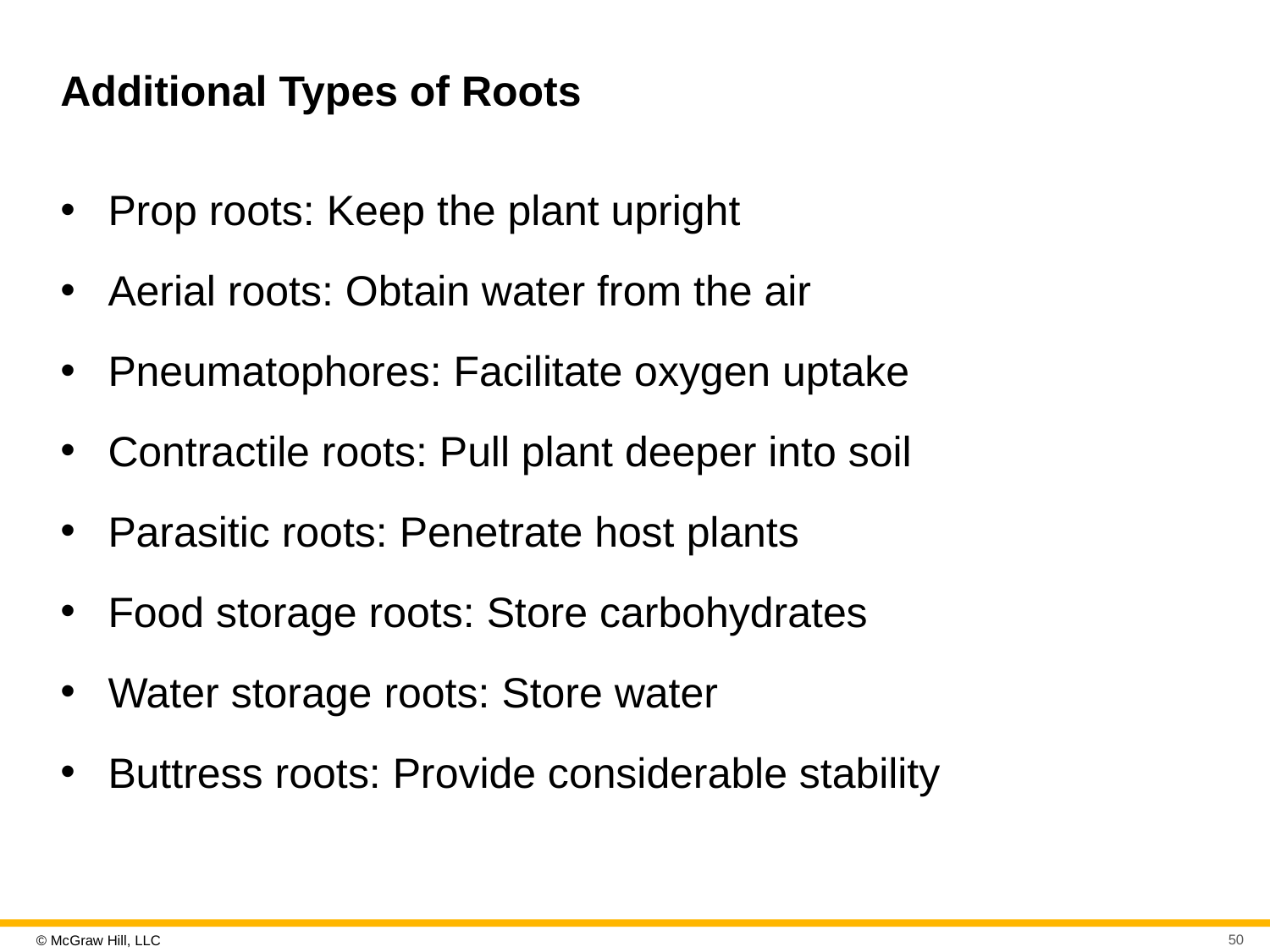

# Additional Types of Roots
Prop roots: Keep the plant upright
Aerial roots: Obtain water from the air
Pneumatophores: Facilitate oxygen uptake
Contractile roots: Pull plant deeper into soil
Parasitic roots: Penetrate host plants
Food storage roots: Store carbohydrates
Water storage roots: Store water
Buttress roots: Provide considerable stability
50